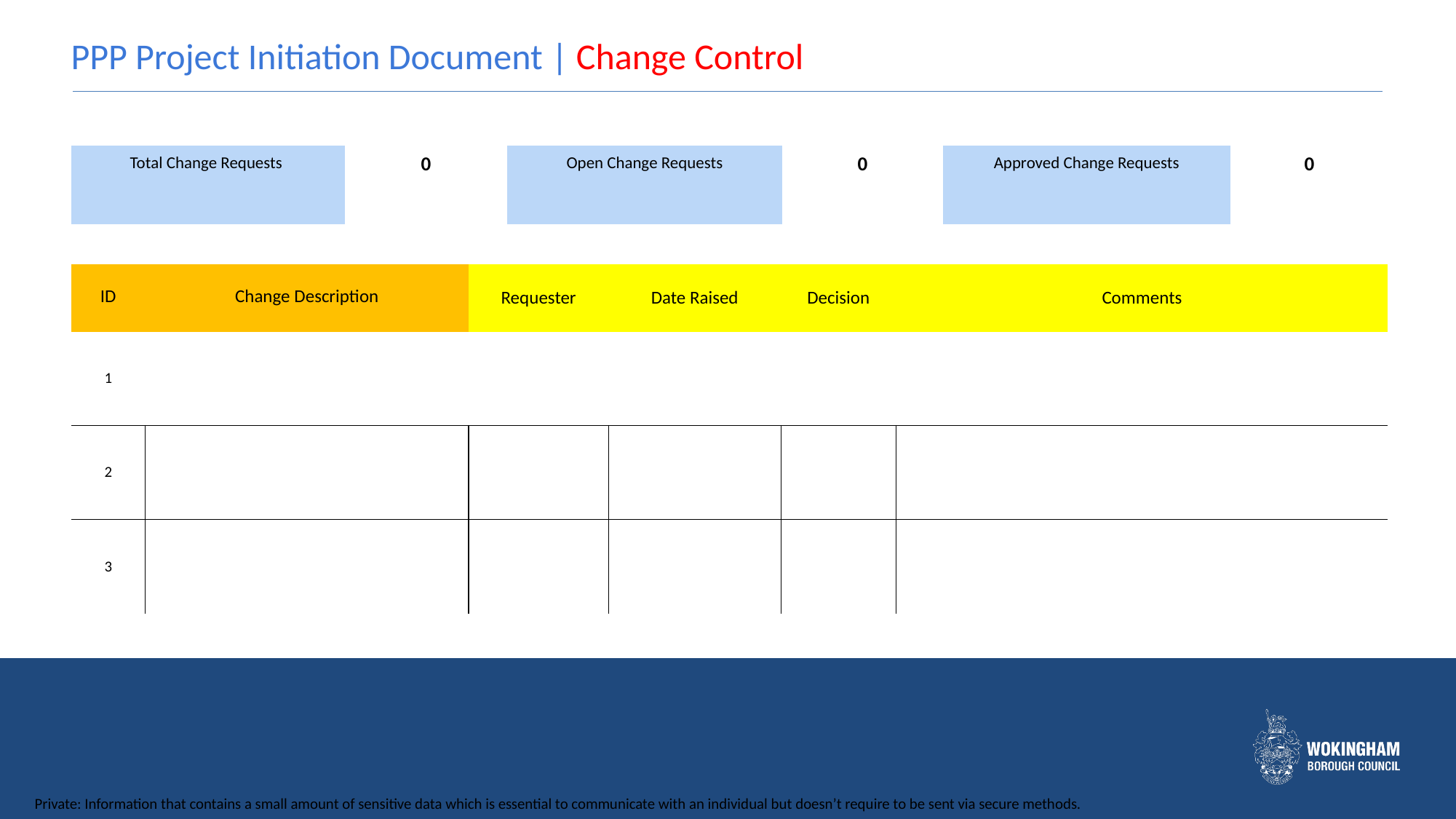

PPP Project Initiation Document | Change Control
| Total Change Requests | 0 | Open Change Requests | 0 | Approved Change Requests | 0 |
| --- | --- | --- | --- | --- | --- |
| ID | Change Description | Requester | Date Raised | Decision | Comments |
| --- | --- | --- | --- | --- | --- |
| 1 |  |  |  |  |  |
| 2 |  |  |  |  |  |
| 3 |  |  |  |  |  |